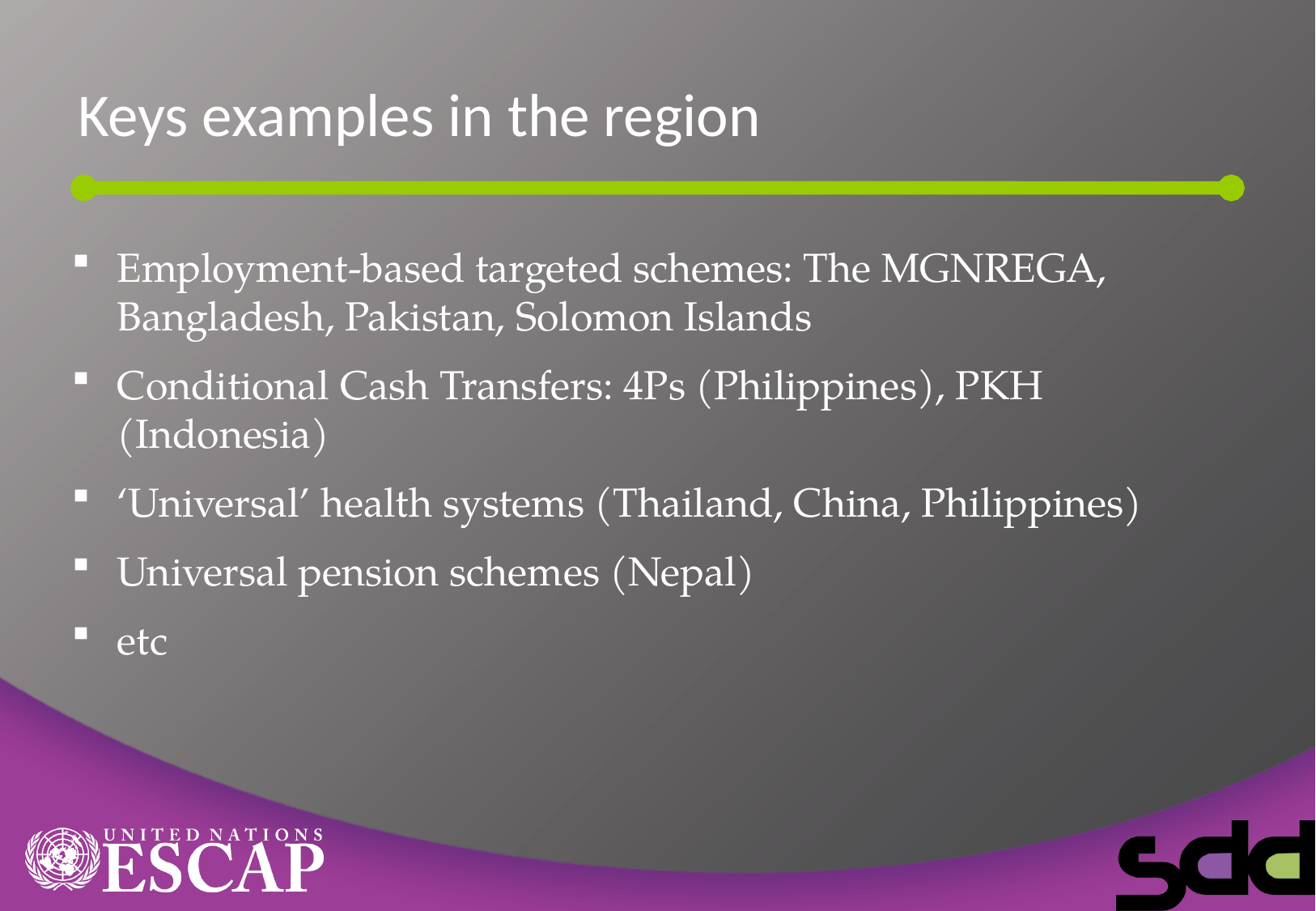

# Keys examples in the region
Employment-based targeted schemes: The MGNREGA, Bangladesh, Pakistan, Solomon Islands
Conditional Cash Transfers: 4Ps (Philippines), PKH (Indonesia)
‘Universal’ health systems (Thailand, China, Philippines)
Universal pension schemes (Nepal)
etc